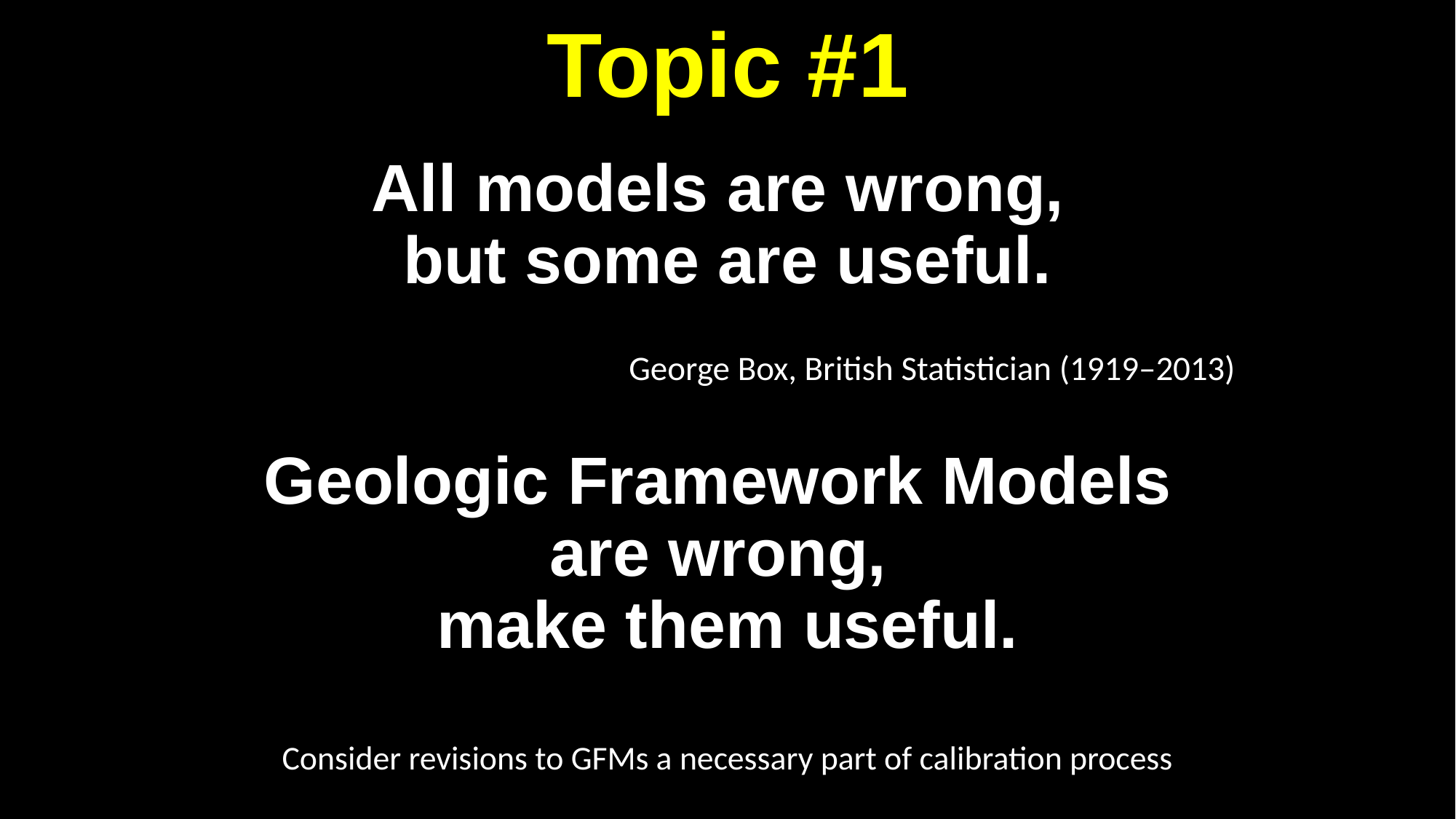

Topic #1
# All models are wrong, but some are useful.
George Box, British Statistician (1919–2013)
Geologic Framework Models
are wrong,
make them useful.
Consider revisions to GFMs a necessary part of calibration process